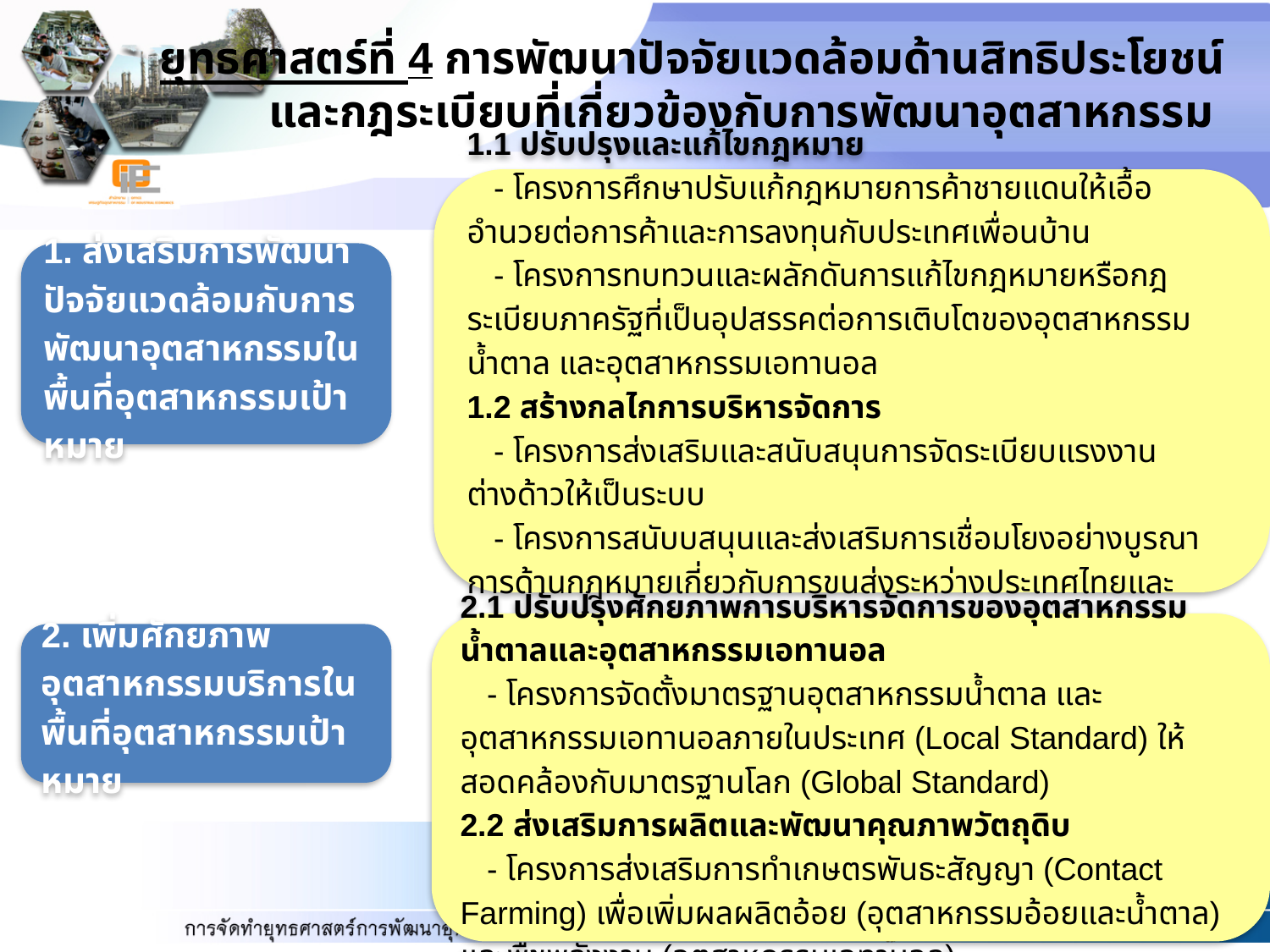

# ยุทธศาสตร์ที่ 4 การพัฒนาปัจจัยแวดล้อมด้านสิทธิประโยชน์ และกฎระเบียบที่เกี่ยวข้องกับการพัฒนาอุตสาหกรรม
1.1 ปรับปรุงและแก้ไขกฎหมาย
   - โครงการศึกษาปรับแก้กฎหมายการค้าชายแดนให้เอื้ออำนวยต่อการค้าและการลงทุนกับประเทศเพื่อนบ้าน
   - โครงการทบทวนและผลักดันการแก้ไขกฎหมายหรือกฎระเบียบภาครัฐที่เป็นอุปสรรคต่อการเติบโตของอุตสาหกรรมน้ำตาล และอุตสาหกรรมเอทานอล
1.2 สร้างกลไกการบริหารจัดการ
   - โครงการส่งเสริมและสนับสนุนการจัดระเบียบแรงงานต่างด้าวให้เป็นระบบ
   - โครงการสนับบสนุนและส่งเสริมการเชื่อมโยงอย่างบูรณาการด้านกฎหมายเกี่ยวกับการขนส่งระหว่างประเทศไทยและประเทศเพื่อนบ้าน
1. ส่งเสริมการพัฒนาปัจจัยแวดล้อมกับการพัฒนาอุตสาหกรรมในพื้นที่อุตสาหกรรมเป้าหมาย
2.1 ปรับปรุงศักยภาพการบริหารจัดการของอุตสาหกรรมน้ำตาลและอุตสาหกรรมเอทานอล
   - โครงการจัดตั้งมาตรฐานอุตสาหกรรมน้ำตาล และอุตสาหกรรมเอทานอลภายในประเทศ (Local Standard) ให้สอดคล้องกับมาตรฐานโลก (Global Standard)
2.2 ส่งเสริมการผลิตและพัฒนาคุณภาพวัตถุดิบ
   - โครงการส่งเสริมการทําเกษตรพันธะสัญญา (Contact Farming) เพื่อเพิ่มผลผลิตอ้อย (อุตสาหกรรมอ้อยและน้ำตาล) และพืชพลังงาน (อุตสาหกรรมเอทานอล)
2. เพิ่มศักยภาพอุตสาหกรรมบริการในพื้นที่อุตสาหกรรมเป้าหมาย
90